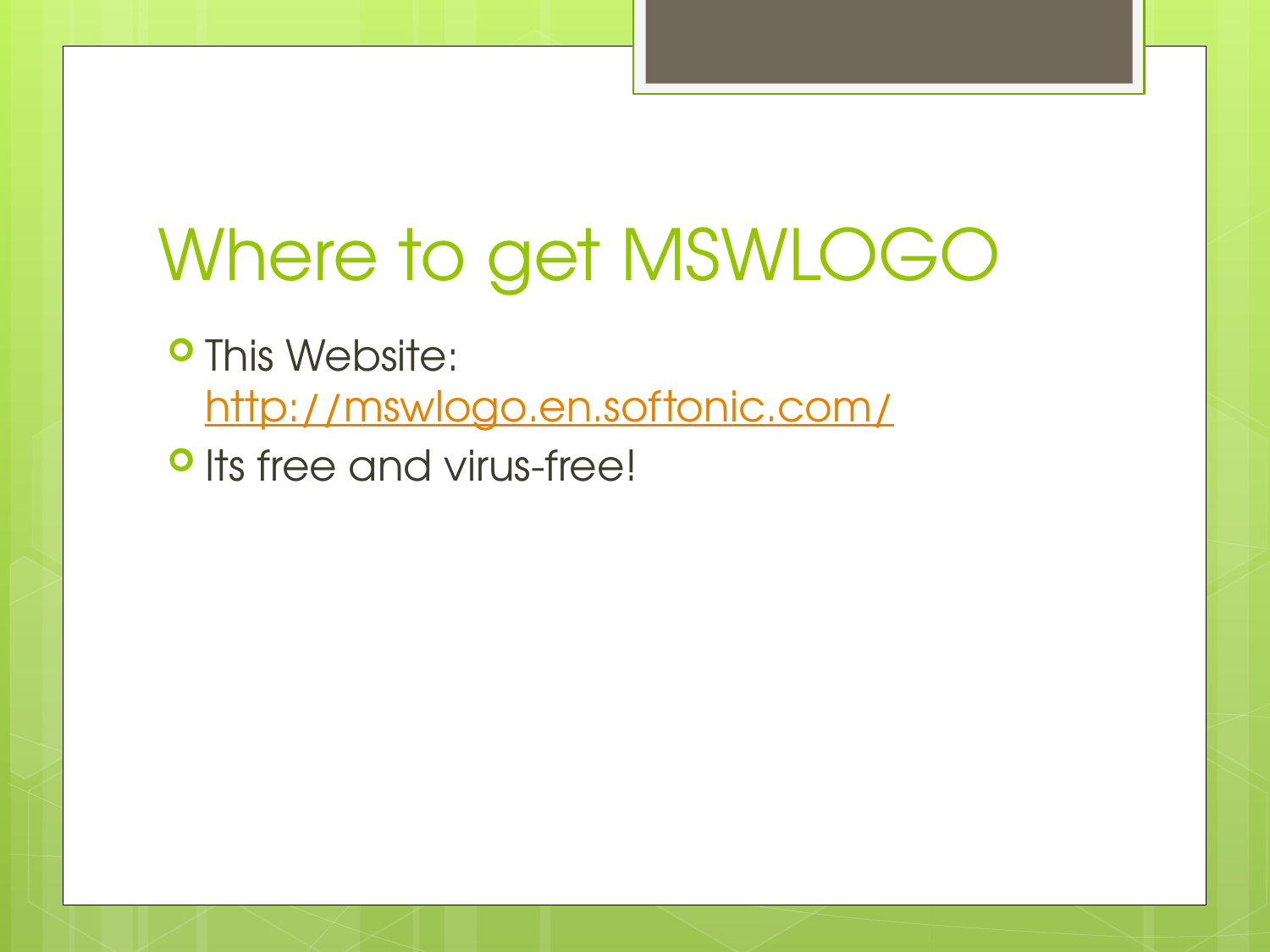

# Where to get MSWLOGO
This Website: http://mswlogo.en.softonic.com/
Its free and virus-free!